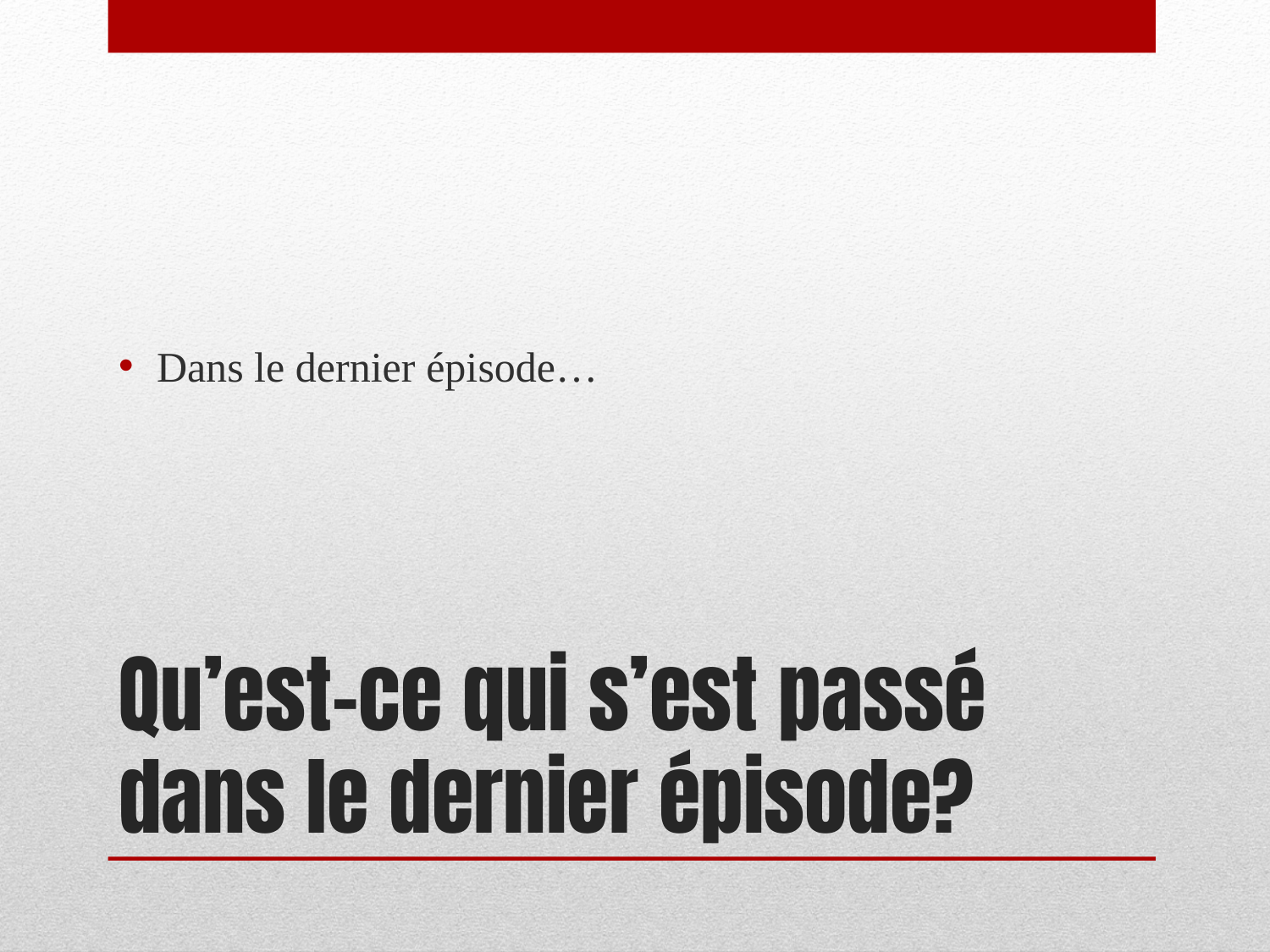

Dans le dernier épisode…
# Qu’est-ce qui s’est passé dans le dernier épisode?